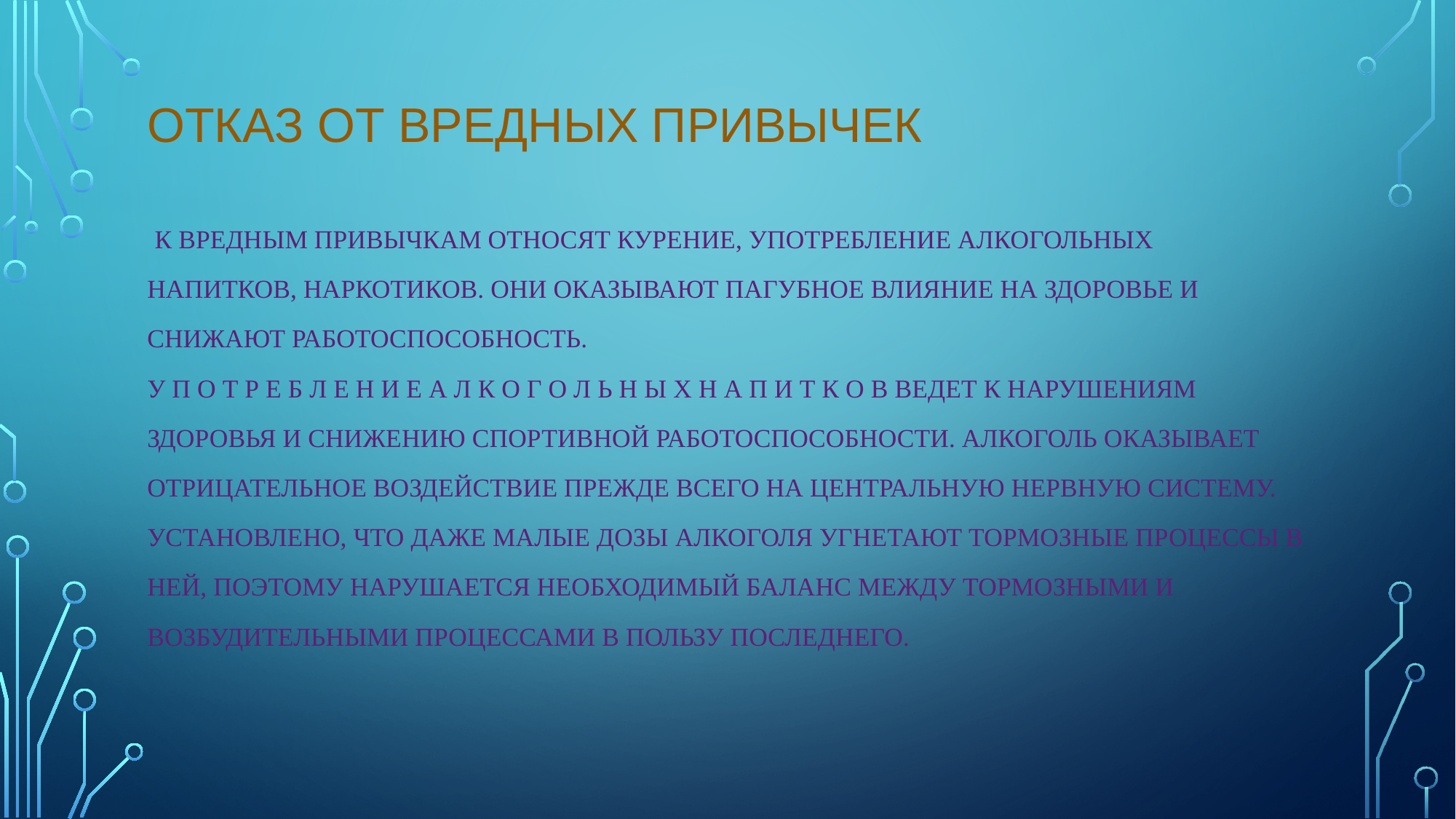

# отказ от вредных привычек
 К вредным привычкам относят курение, употребление алкогольных
напитков, наркотиков. Они оказывают пагубное влияние на здоровье и
снижают работоспособность.
У п о т р е б л е н и е а л к о г о л ь н ы х н а п и т к о в ведет к нарушениям
здоровья и снижению спортивной работоспособности. Алкоголь оказывает
отрицательное воздействие прежде всего на центральную нервную систему.
Установлено, что даже малые дозы алкоголя угнетают тормозные процессы в
ней, поэтому нарушается необходимый баланс между тормозными и
возбудительными процессами в пользу последнего.